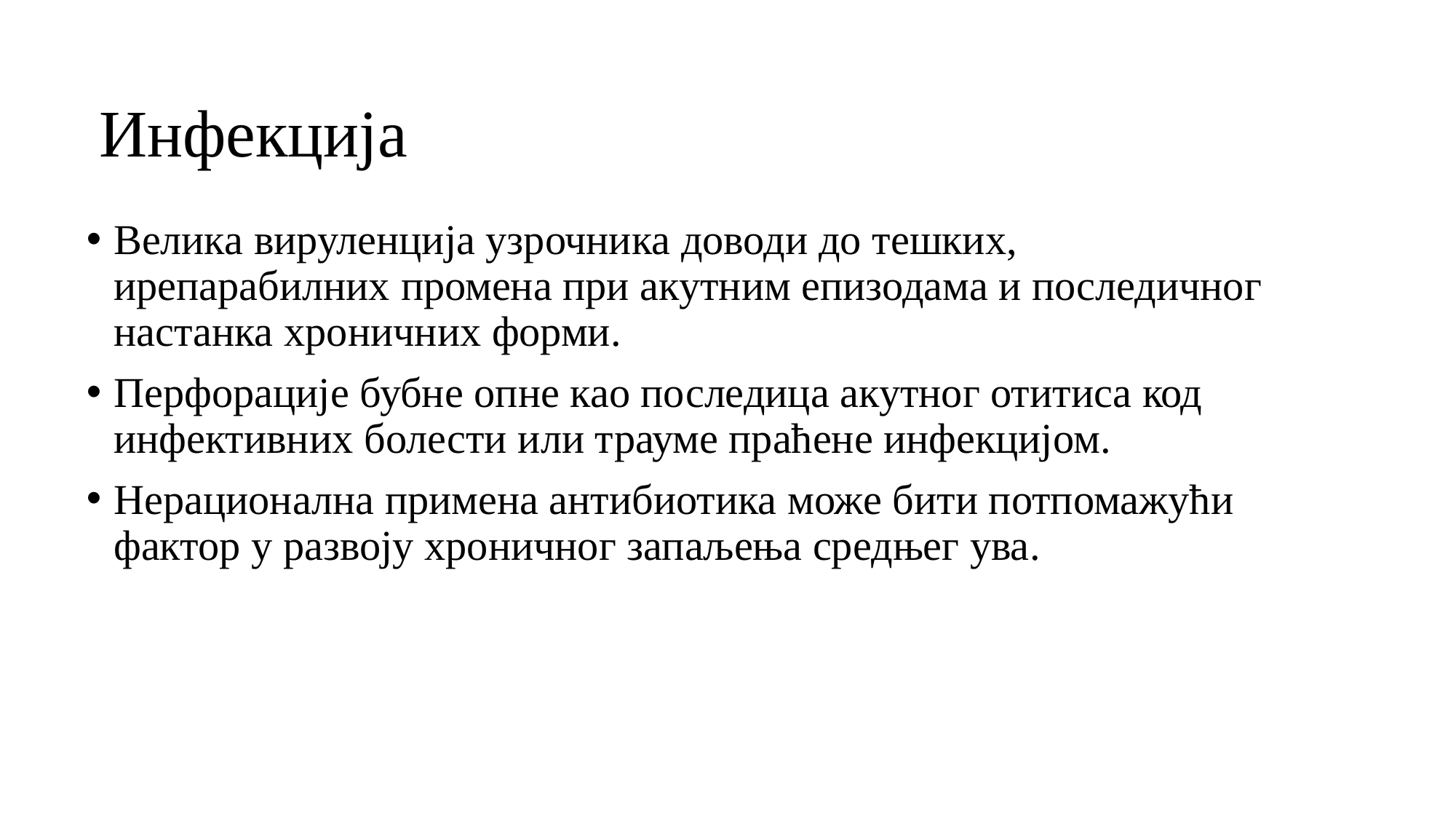

# Инфекција
Велика вируленција узрочника доводи до тешких, ирепарабилних промена при акутним епизодама и последичног настанка хроничних форми.
Перфорације бубне опне као последица акутног отитиса код инфективних болести или трауме праћене инфекцијом.
Нерационална примена антибиотика може бити потпомажући фактор у развоју хроничног запаљења средњег ува.